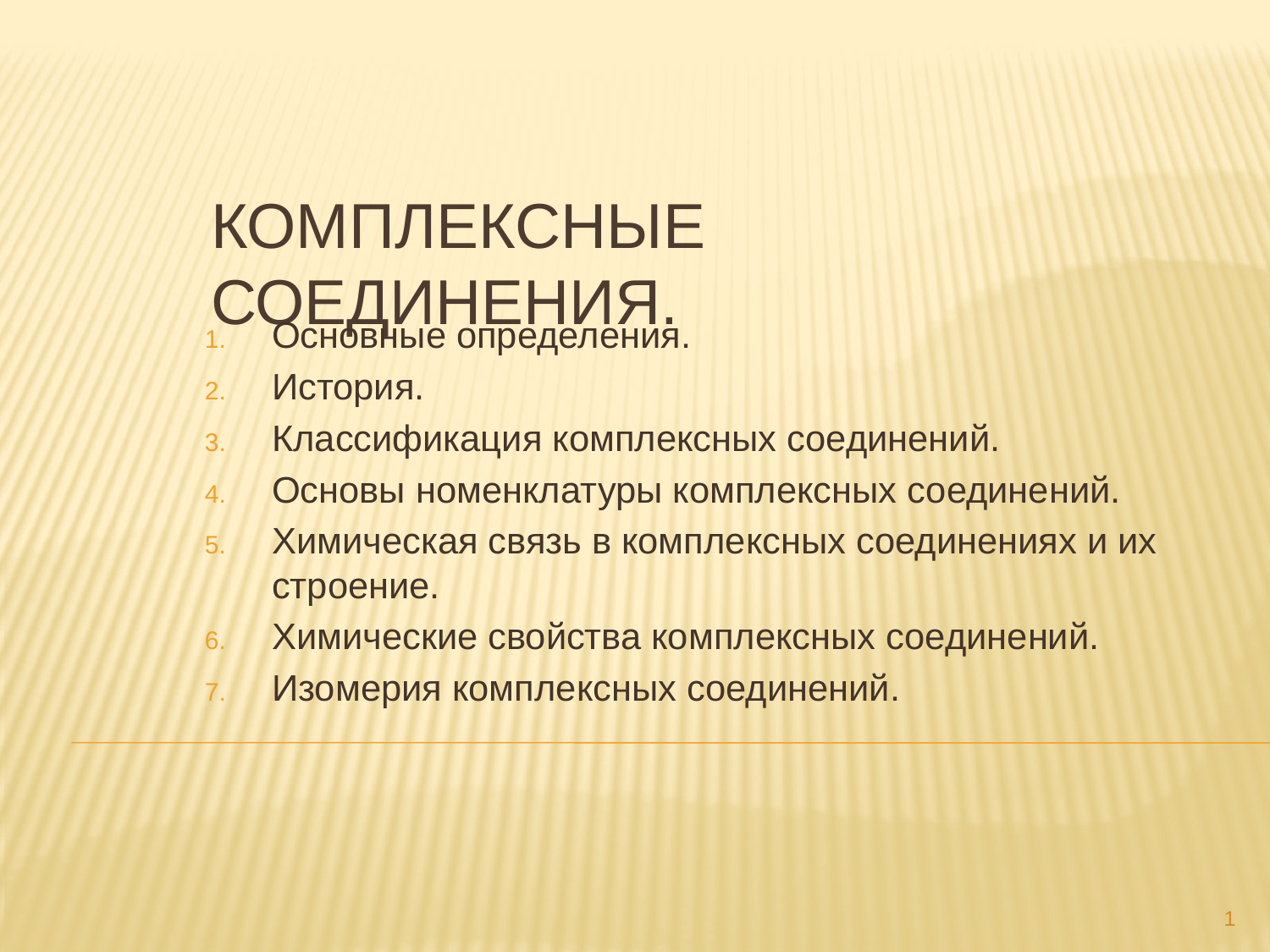

# Комплексные соединения.
Основные определения.
История.
Классификация комплексных соединений.
Основы номенклатуры комплексных соединений.
Химическая связь в комплексных соединениях и их строение.
Химические свойства комплексных соединений.
Изомерия комплексных соединений.
1